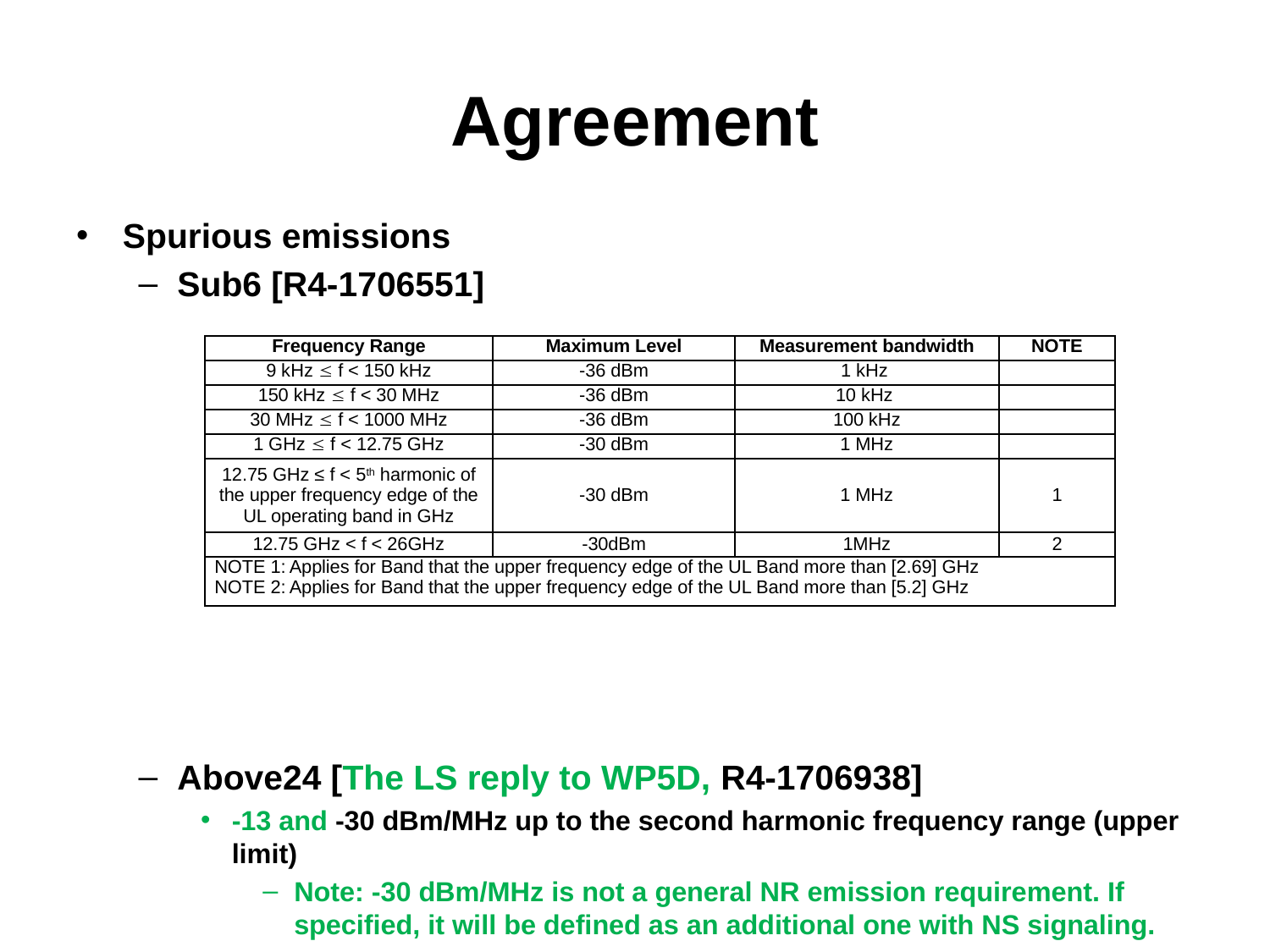

# Agreement
Spurious emissions
Sub6 [R4-1706551]

Above24 [The LS reply to WP5D, R4-1706938]
-13 and -30 dBm/MHz up to the second harmonic frequency range (upper limit)
Note: -30 dBm/MHz is not a general NR emission requirement. If specified, it will be defined as an additional one with NS signaling.

| Frequency Range | Maximum Level | Measurement bandwidth | NOTE |
| --- | --- | --- | --- |
| 9 kHz ≤ f < 150 kHz | -36 dBm | 1 kHz |  |
| 150 kHz ≤ f < 30 MHz | -36 dBm | 10 kHz |  |
| 30 MHz ≤ f < 1000 MHz | -36 dBm | 100 kHz |  |
| 1 GHz ≤ f < 12.75 GHz | -30 dBm | 1 MHz |  |
| 12.75 GHz ≤ f < 5th harmonic of the upper frequency edge of the UL operating band in GHz | -30 dBm | 1 MHz | 1 |
| 12.75 GHz < f < 26GHz | -30dBm | 1MHz | 2 |
| NOTE 1: Applies for Band that the upper frequency edge of the UL Band more than [2.69] GHz NOTE 2: Applies for Band that the upper frequency edge of the UL Band more than [5.2] GHz |  |  |  |